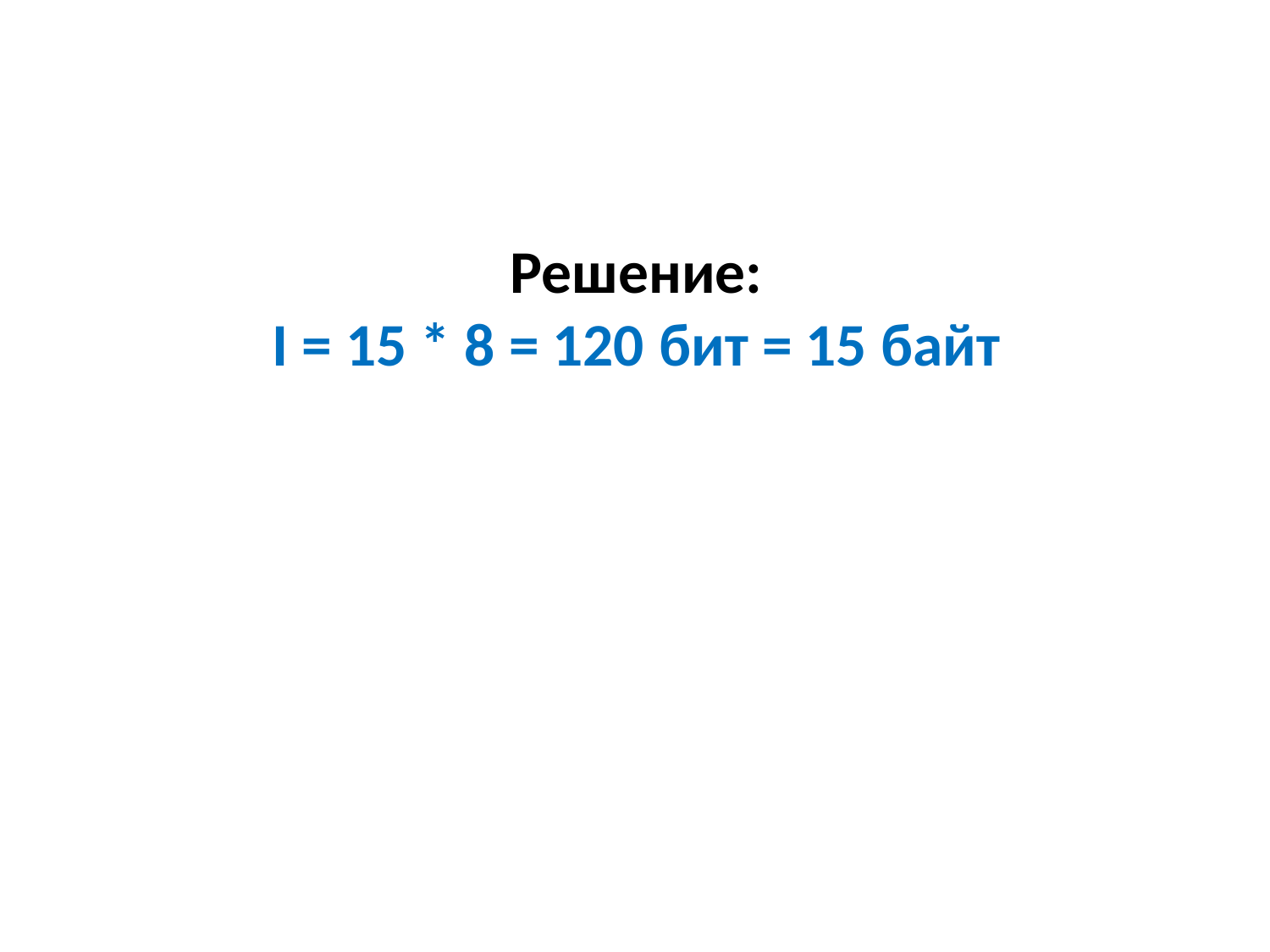

# Решение: I = 15 * 8 = 120 бит = 15 байт